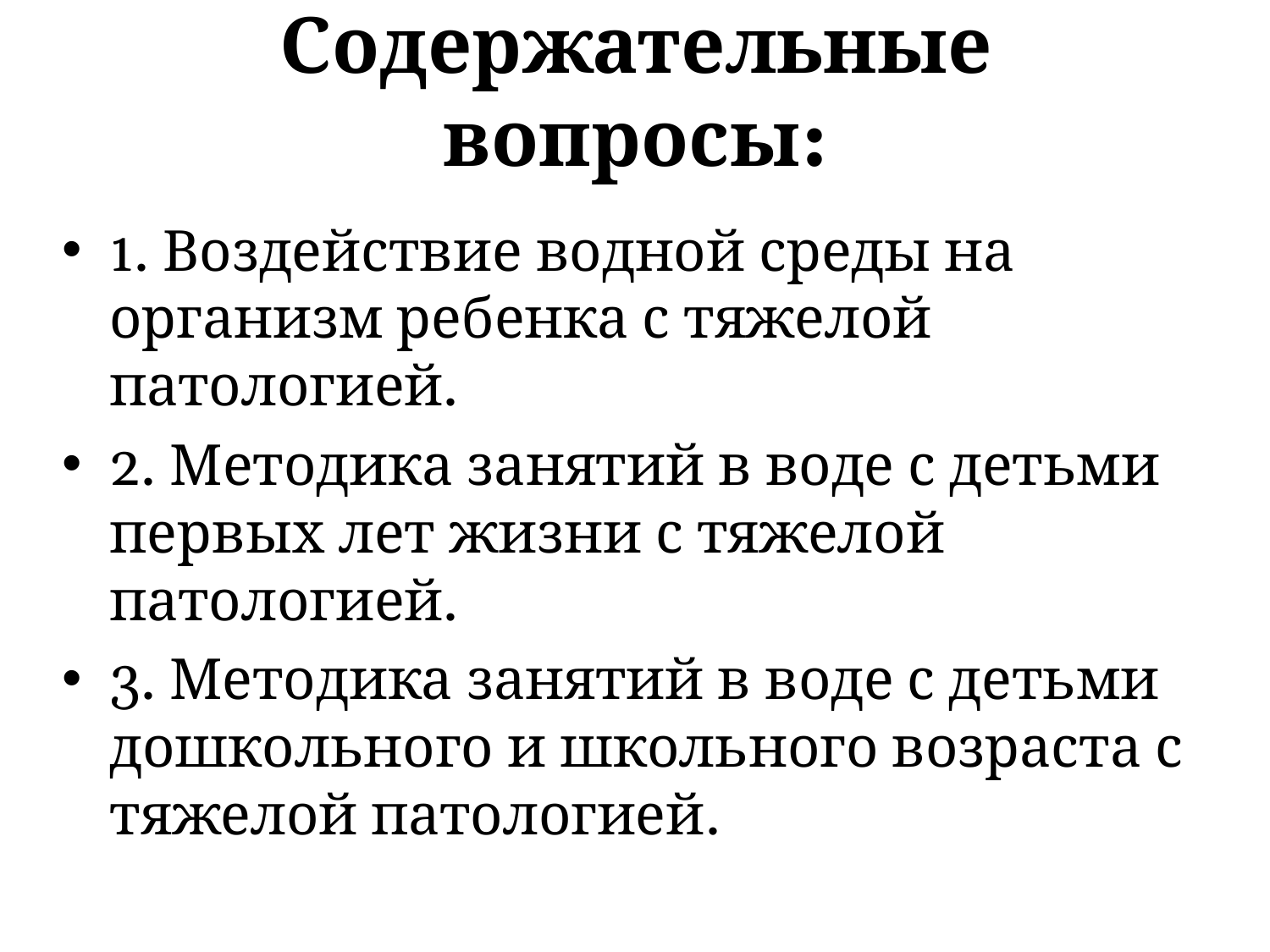

Содержательные вопросы:
1. Воздействие водной среды на организм ребенка с тяжелой патологией.
2. Методика занятий в воде с детьми первых лет жизни с тяжелой патологией.
3. Методика занятий в воде с детьми дошкольного и школьного возраста с тяжелой патологией.